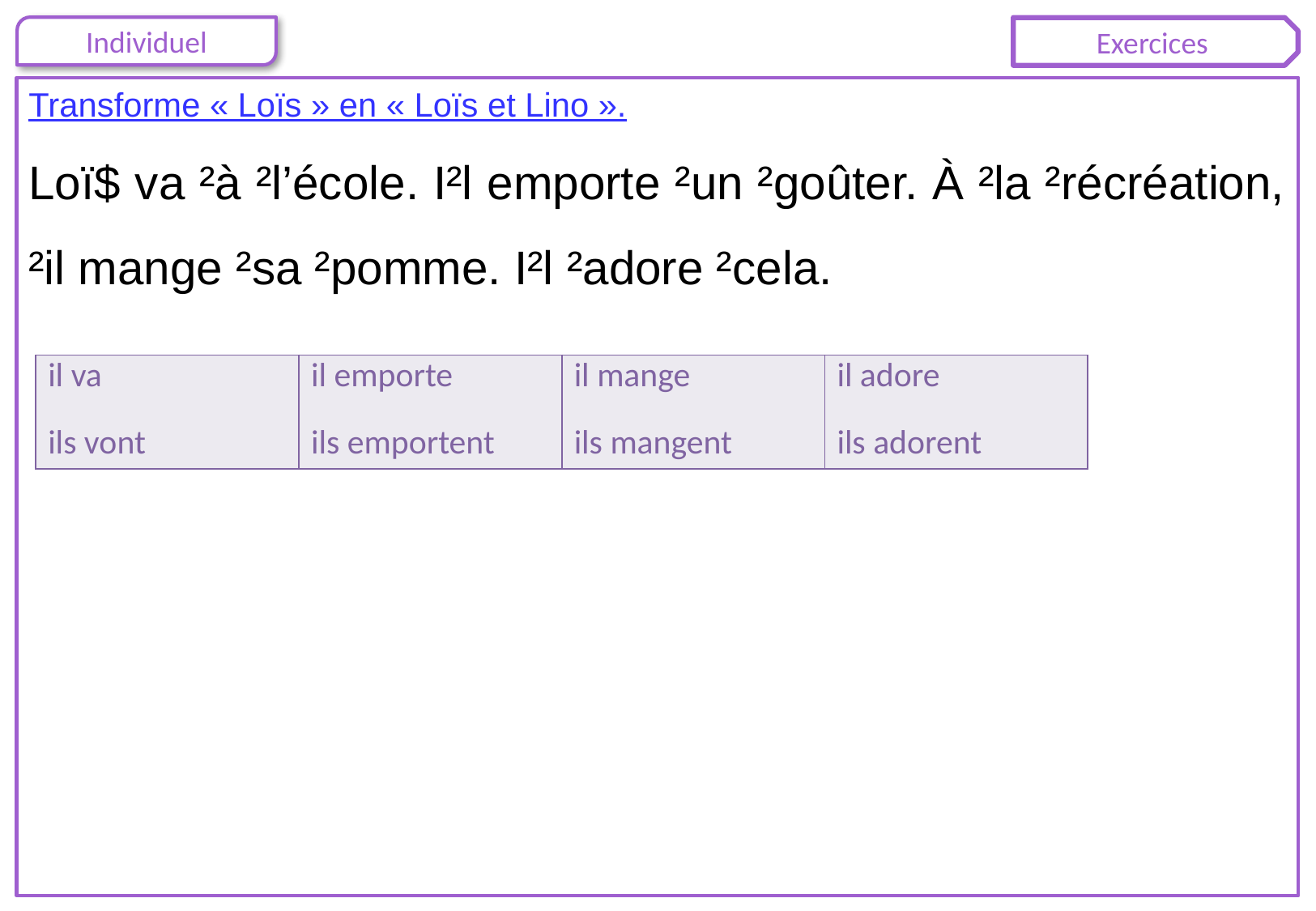

Transforme « Loïs » en « Loïs et Lino ».
Loï$ va ²à ²l’école. I²l emporte ²un ²goûter. À ²la ²récréation, ²il mange ²sa ²pomme. I²l ²adore ²cela.
| il va ils vont | il emporte ils emportent | il mange ils mangent | il adore ils adorent |
| --- | --- | --- | --- |